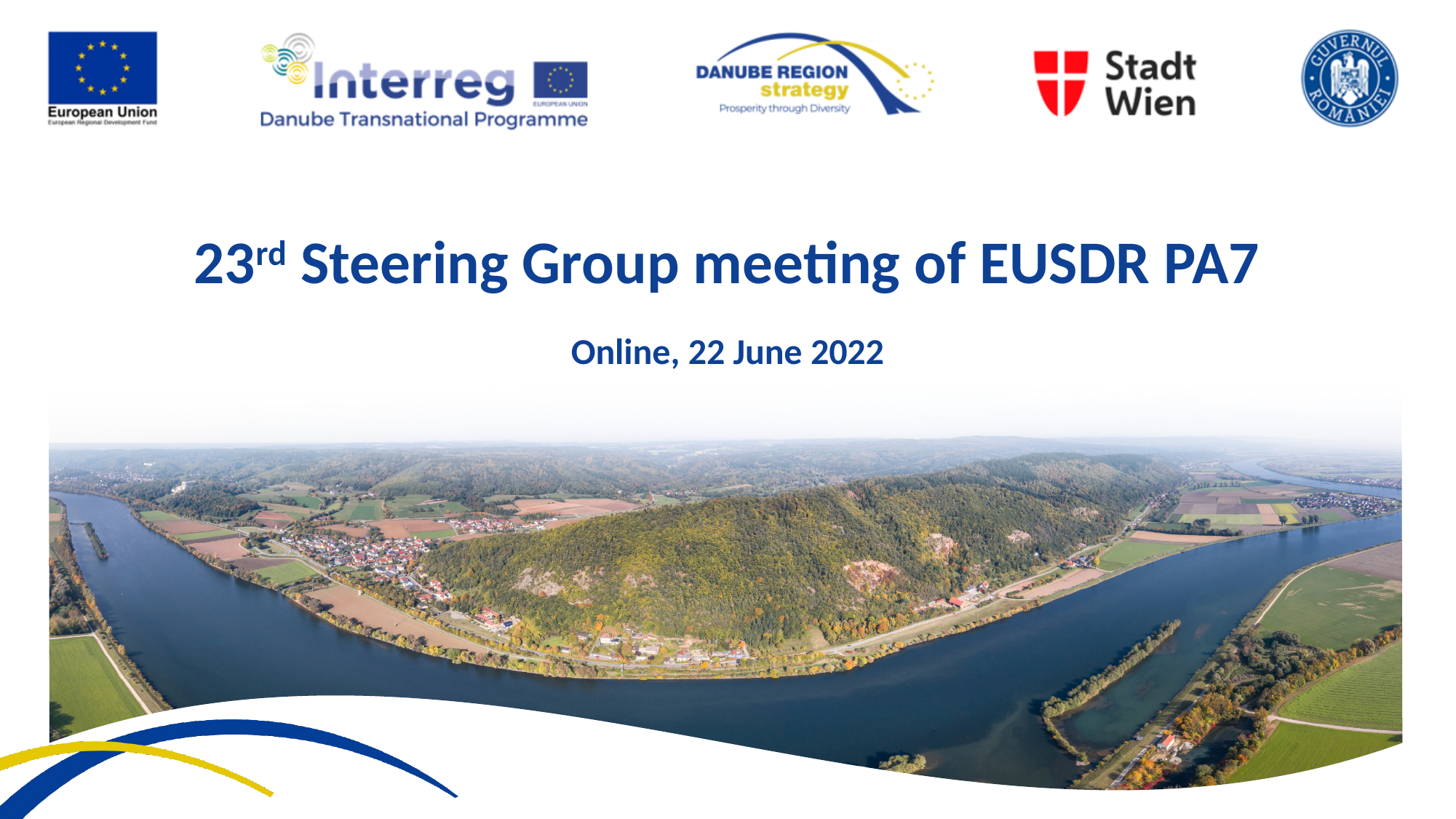

# 23rd Steering Group meeting of EUSDR PA7
Online, 22 June 2022